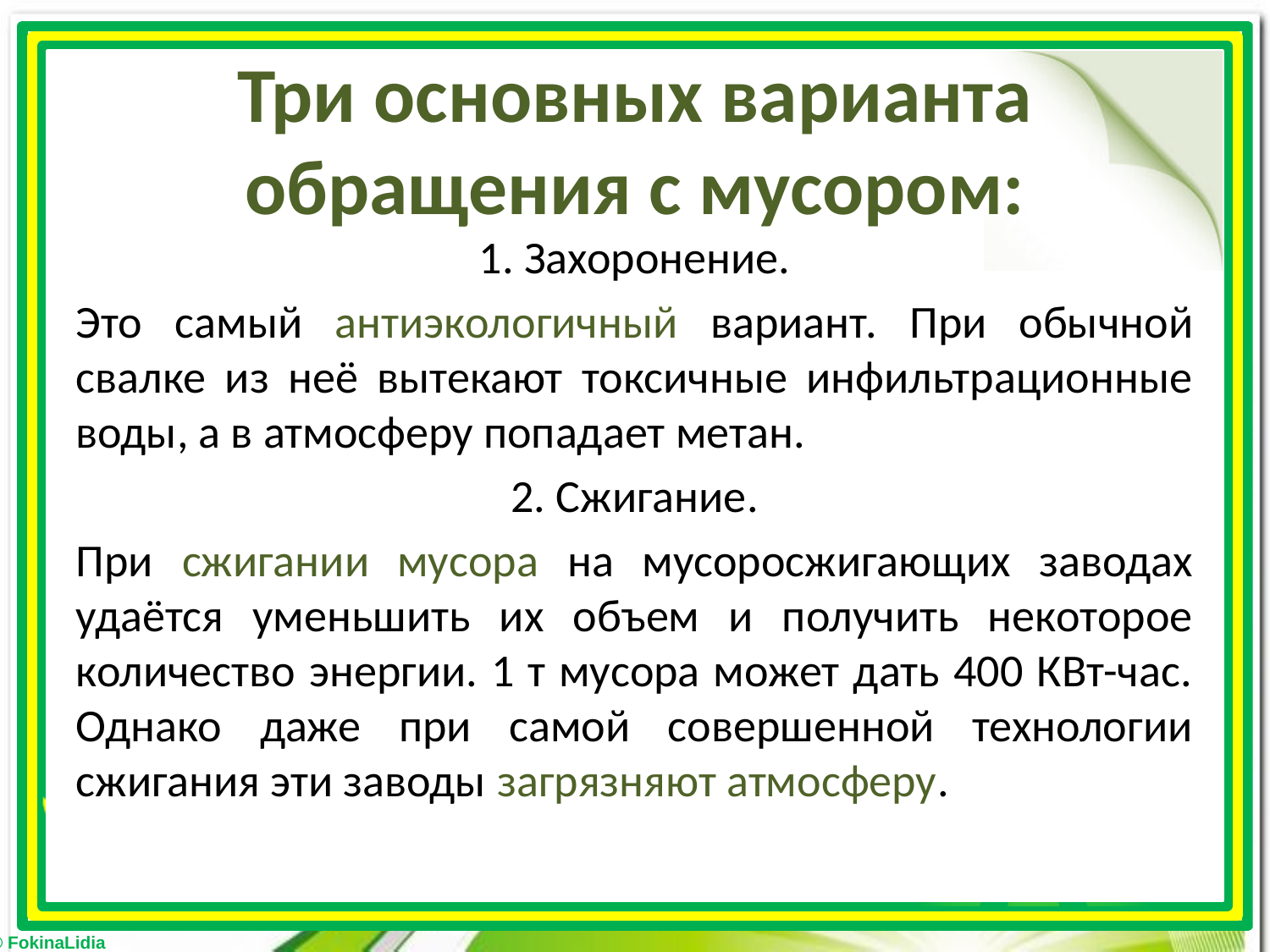

# Три основных варианта обращения с мусором:
1. Захоронение.
Это самый антиэкологичный вариант. При обычной свалке из неё вытекают токсичные инфильтрационные воды, а в атмосферу попадает метан.
2. Сжигание.
При сжигании мусора на мусоросжигающих заводах удаётся уменьшить их объем и получить некоторое количество энергии. 1 т мусора может дать 400 КВт-час. Однако даже при самой совершенной технологии сжигания эти заводы загрязняют атмосферу.